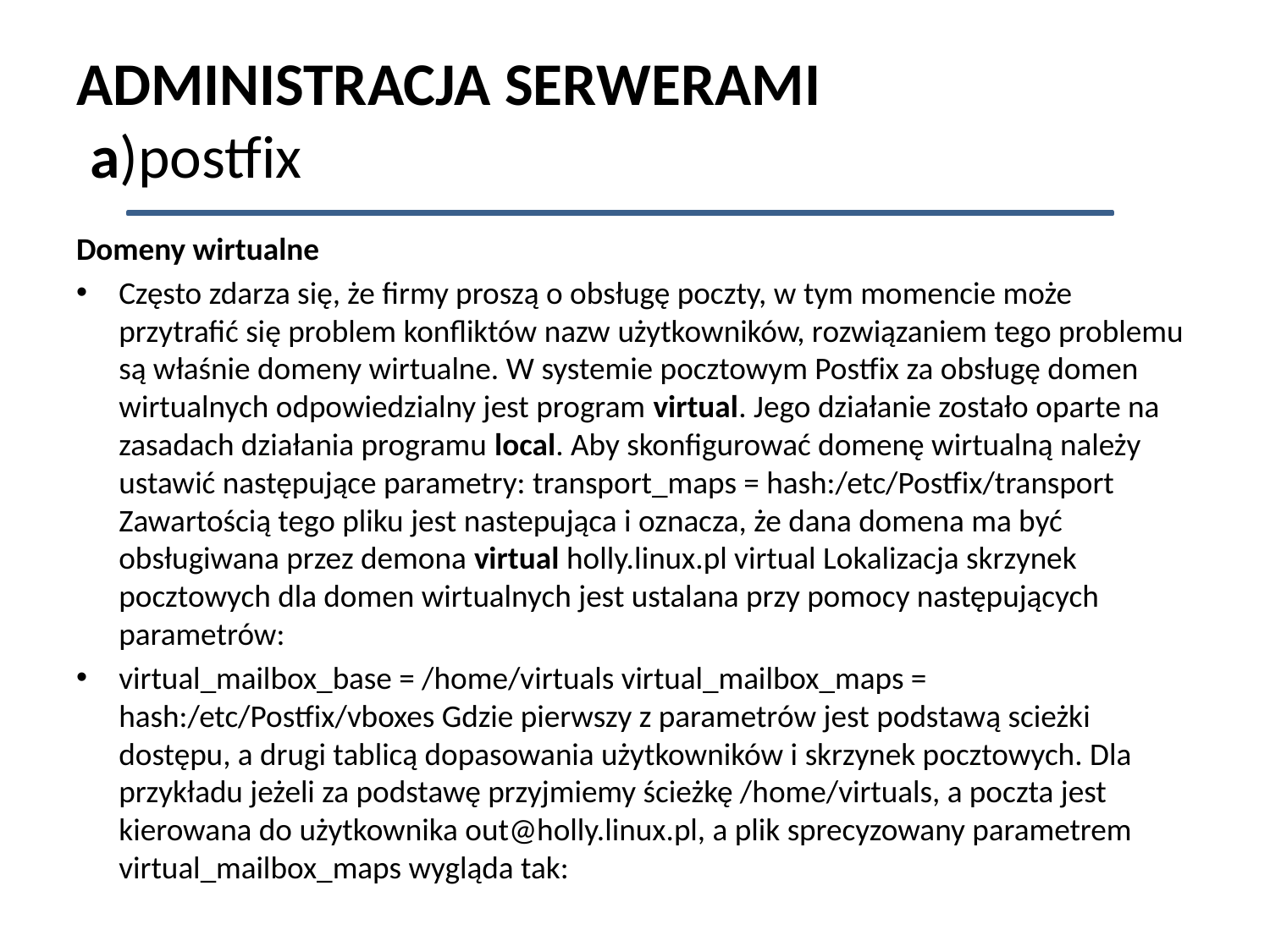

# ADMINISTRACJA SERWERAMI a)postfix

Domeny wirtualne
Często zdarza się, że firmy proszą o obsługę poczty, w tym momencie może przytrafić się problem konfliktów nazw użytkowników, rozwiązaniem tego problemu są właśnie domeny wirtualne. W systemie pocztowym Postfix za obsługę domen wirtualnych odpowiedzialny jest program virtual. Jego działanie zostało oparte na zasadach działania programu local. Aby skonfigurować domenę wirtualną należy ustawić następujące parametry: transport_maps = hash:/etc/Postfix/transport
Zawartością tego pliku jest nastepująca i oznacza, że dana domena ma być obsługiwana przez demona virtual holly.linux.pl virtual Lokalizacja skrzynek pocztowych dla domen wirtualnych jest ustalana przy pomocy następujących parametrów:
virtual_mailbox_base = /home/virtuals virtual_mailbox_maps = hash:/etc/Postfix/vboxes Gdzie pierwszy z parametrów jest podstawą scieżki dostępu, a drugi tablicą dopasowania użytkowników i skrzynek pocztowych. Dla przykładu jeżeli za podstawę przyjmiemy ścieżkę /home/virtuals, a poczta jest kierowana do użytkownika out@holly.linux.pl, a plik sprecyzowany parametrem virtual_mailbox_maps wygląda tak: